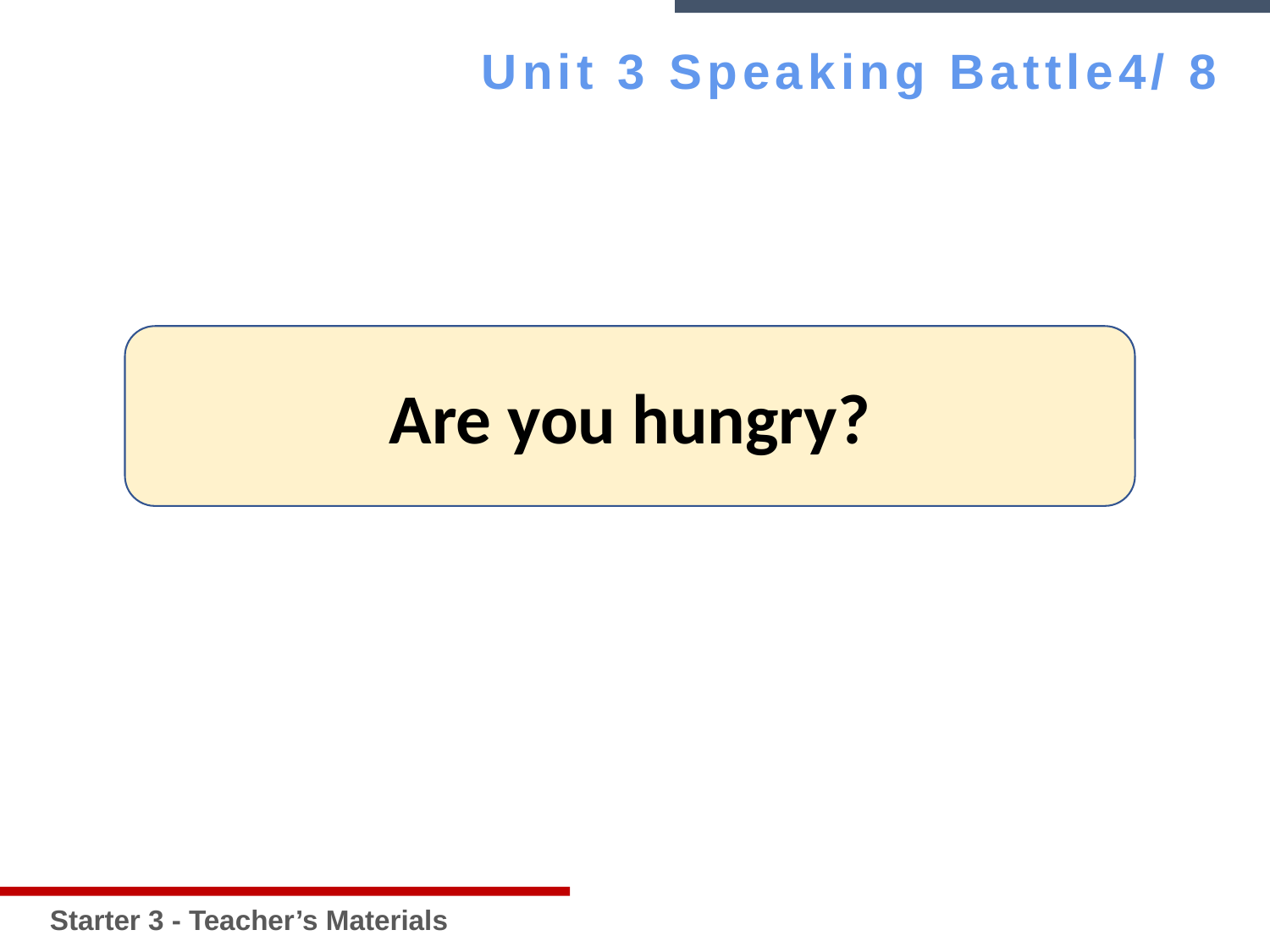

Starter 3 - Teacher’s Materials
Unit 3 Speaking Battle4/ 8
Are you hungry?